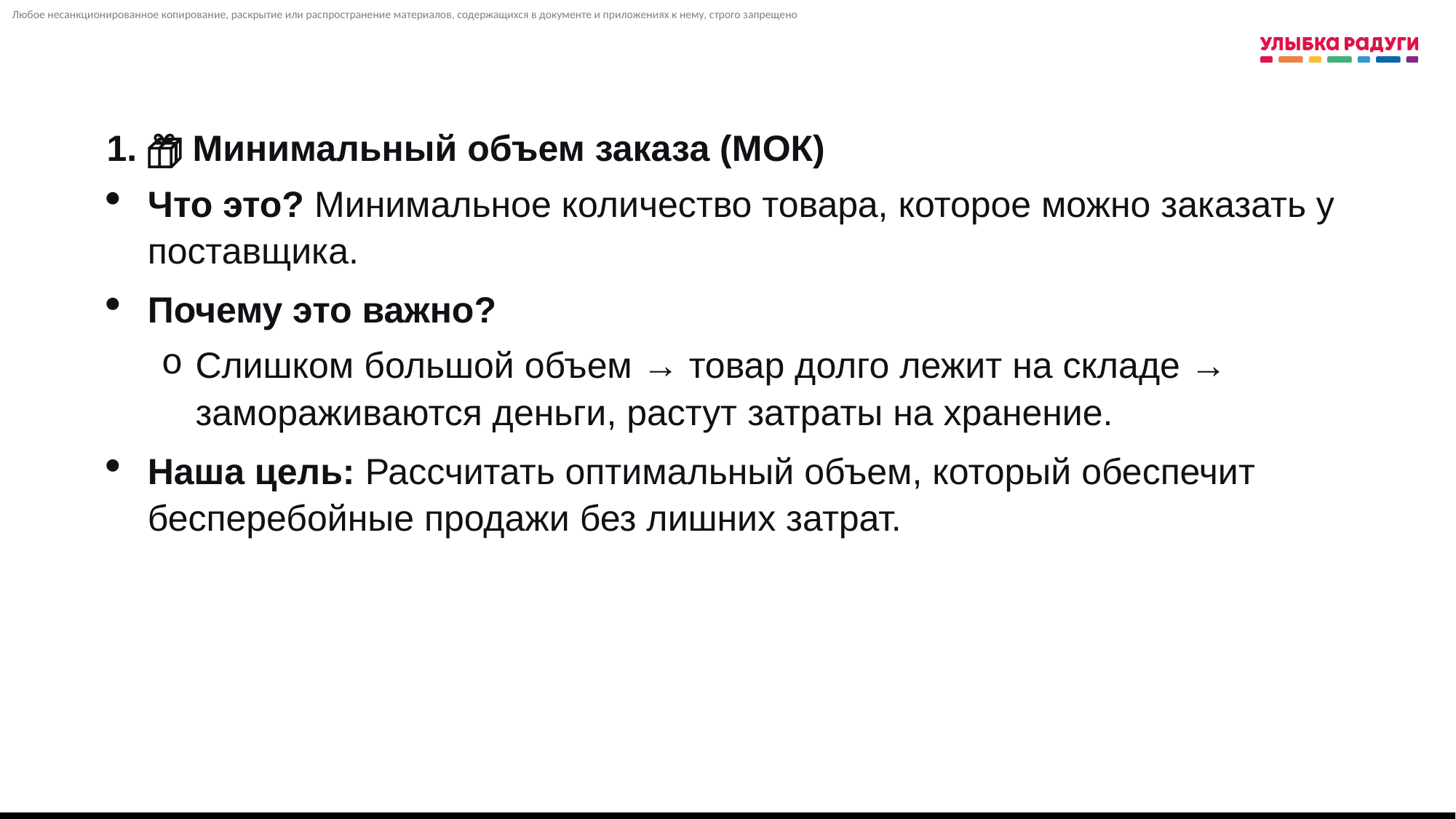

1. 📦 Минимальный объем заказа (МОК)
Что это? Минимальное количество товара, которое можно заказать у поставщика.
Почему это важно?
Слишком большой объем → товар долго лежит на складе → замораживаются деньги, растут затраты на хранение.
Наша цель: Рассчитать оптимальный объем, который обеспечит бесперебойные продажи без лишних затрат.